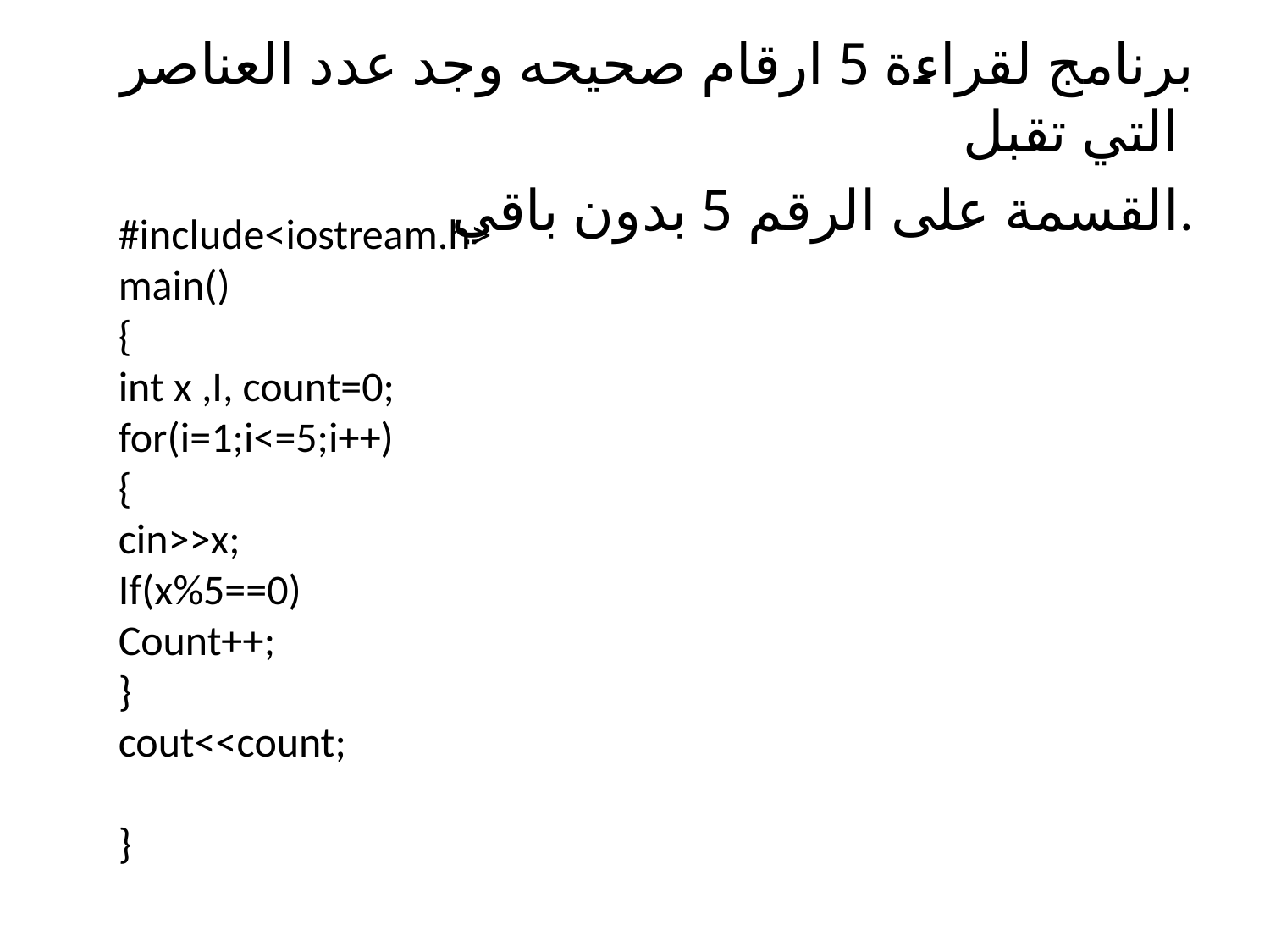

برنامج لقراءة 5 ارقام صحيحه وجد عدد العناصر التي تقبل
القسمة على الرقم 5 بدون باقي.

#include<iostream.h>
main()
{
int x ,I, count=0;
for(i=1;i<=5;i++)
{
cin>>x;
If(x%5==0)
Count++;
}
cout<<count;

}